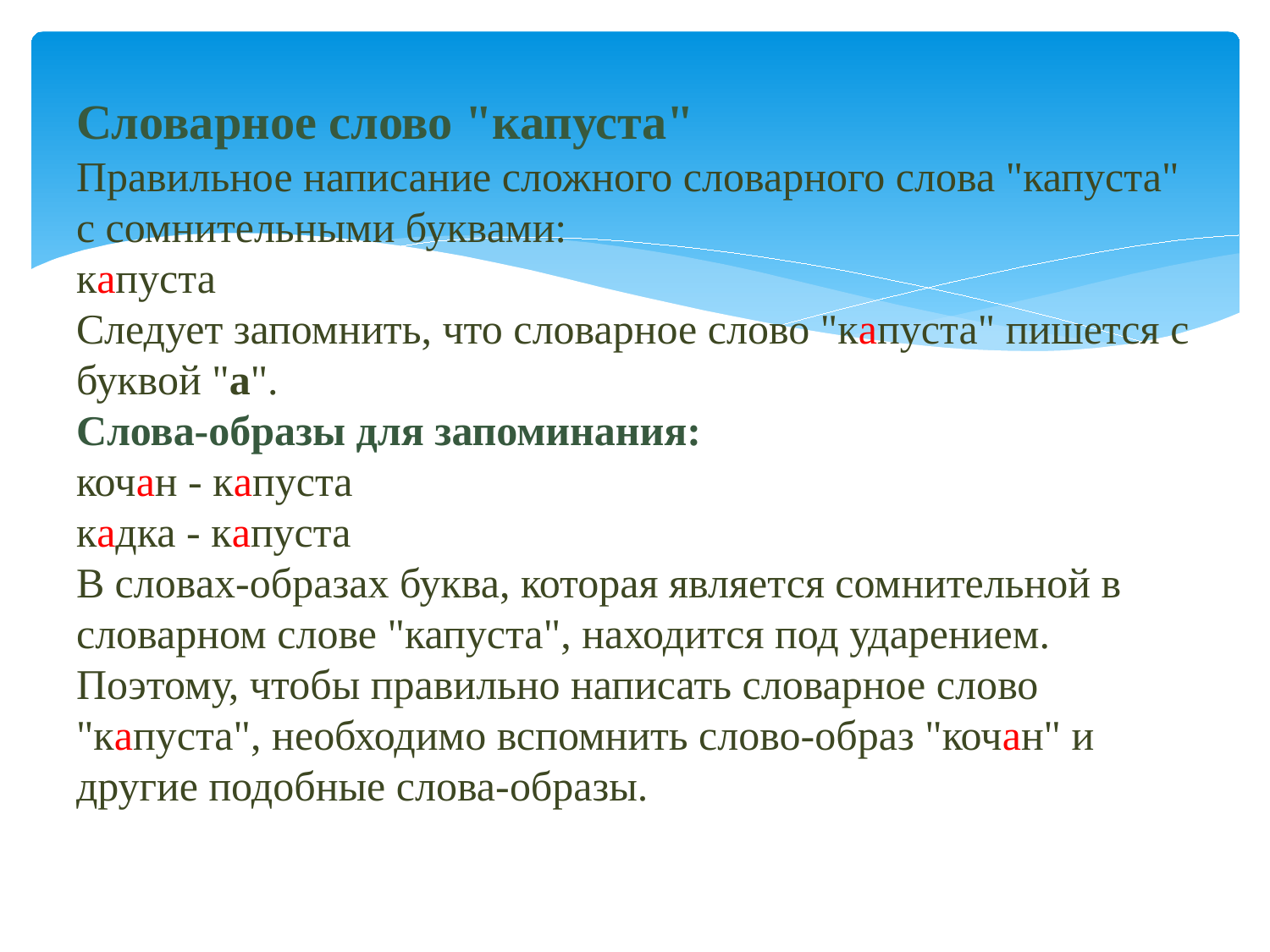

# Словарное слово "капуста" Правильное написание сложного словарного слова "капуста" с сомнительными буквами: капуста Следует запомнить, что словарное слово "капуста" пишется с буквой "а". Слова-образы для запоминания: кочан - капуста кадка - капуста В словах-образах буква, которая является сомнительной в словарном слове "капуста", находится под ударением. Поэтому, чтобы правильно написать словарное слово "капуста", необходимо вспомнить слово-образ "кочан" и другие подобные слова-образы.